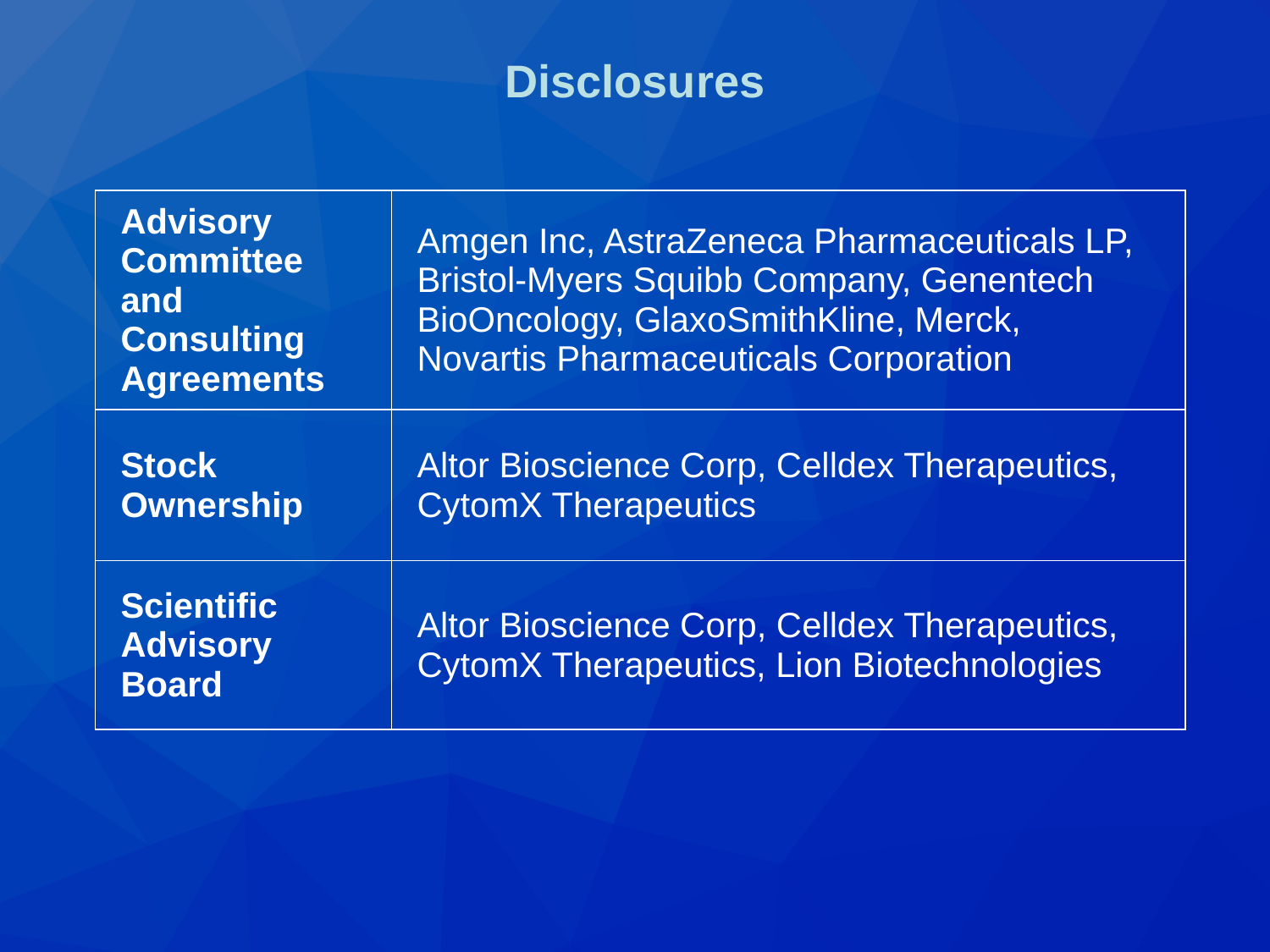

# Disclosures
| Advisory Committee and Consulting Agreements | Amgen Inc, AstraZeneca Pharmaceuticals LP, Bristol-Myers Squibb Company, Genentech BioOncology, GlaxoSmithKline, Merck, Novartis Pharmaceuticals Corporation |
| --- | --- |
| Stock Ownership | Altor Bioscience Corp, Celldex Therapeutics, CytomX Therapeutics |
| Scientific Advisory Board | Altor Bioscience Corp, Celldex Therapeutics, CytomX Therapeutics, Lion Biotechnologies |